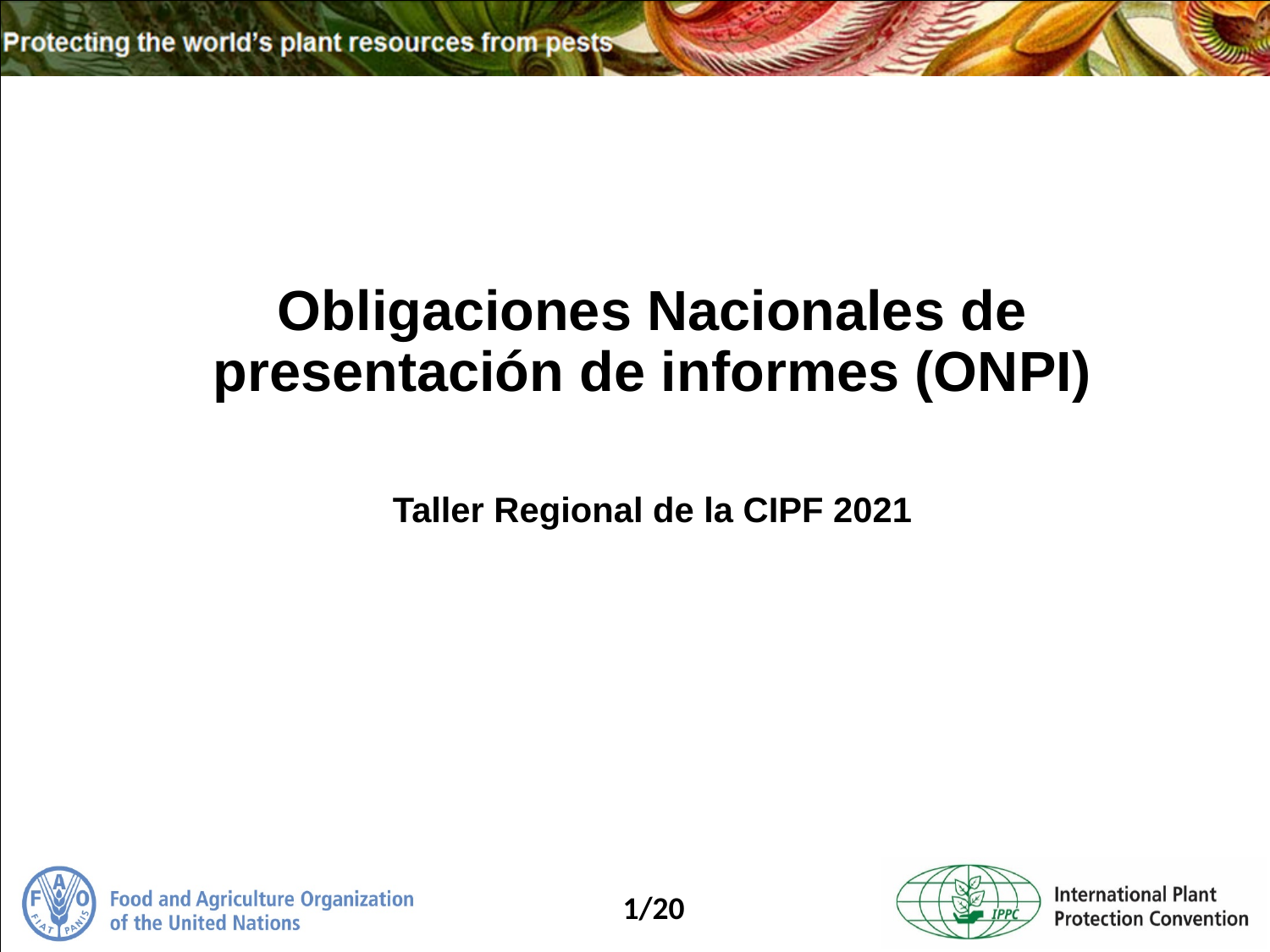

Obligaciones Nacionales de presentación de informes (ONPI)

Taller Regional de la CIPF 2021

1/20